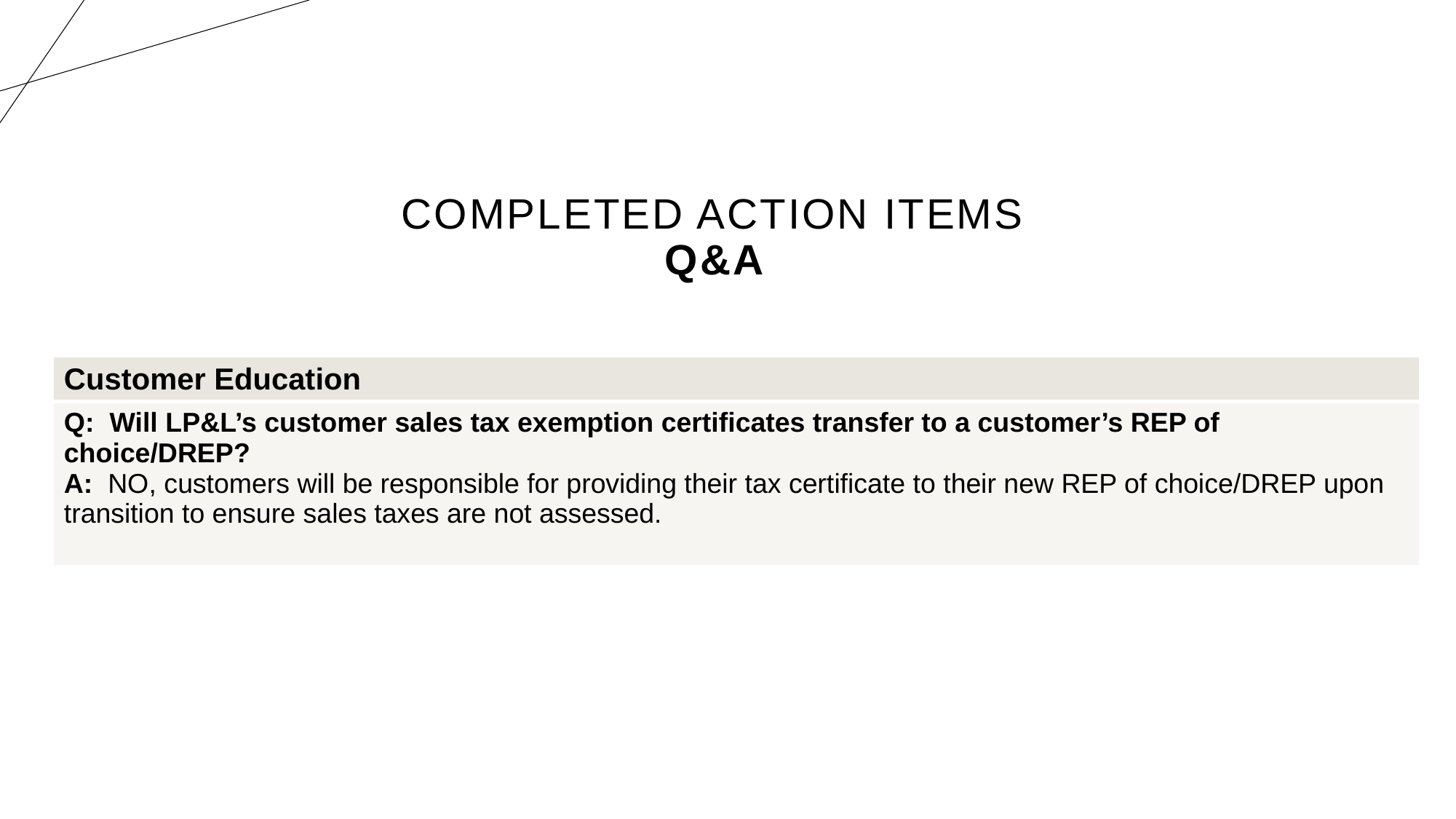

# Completed Action Items Q&A
| Customer Education |
| --- |
| Q: Will LP&L’s customer sales tax exemption certificates transfer to a customer’s REP of choice/DREP? A: NO, customers will be responsible for providing their tax certificate to their new REP of choice/DREP upon transition to ensure sales taxes are not assessed. |